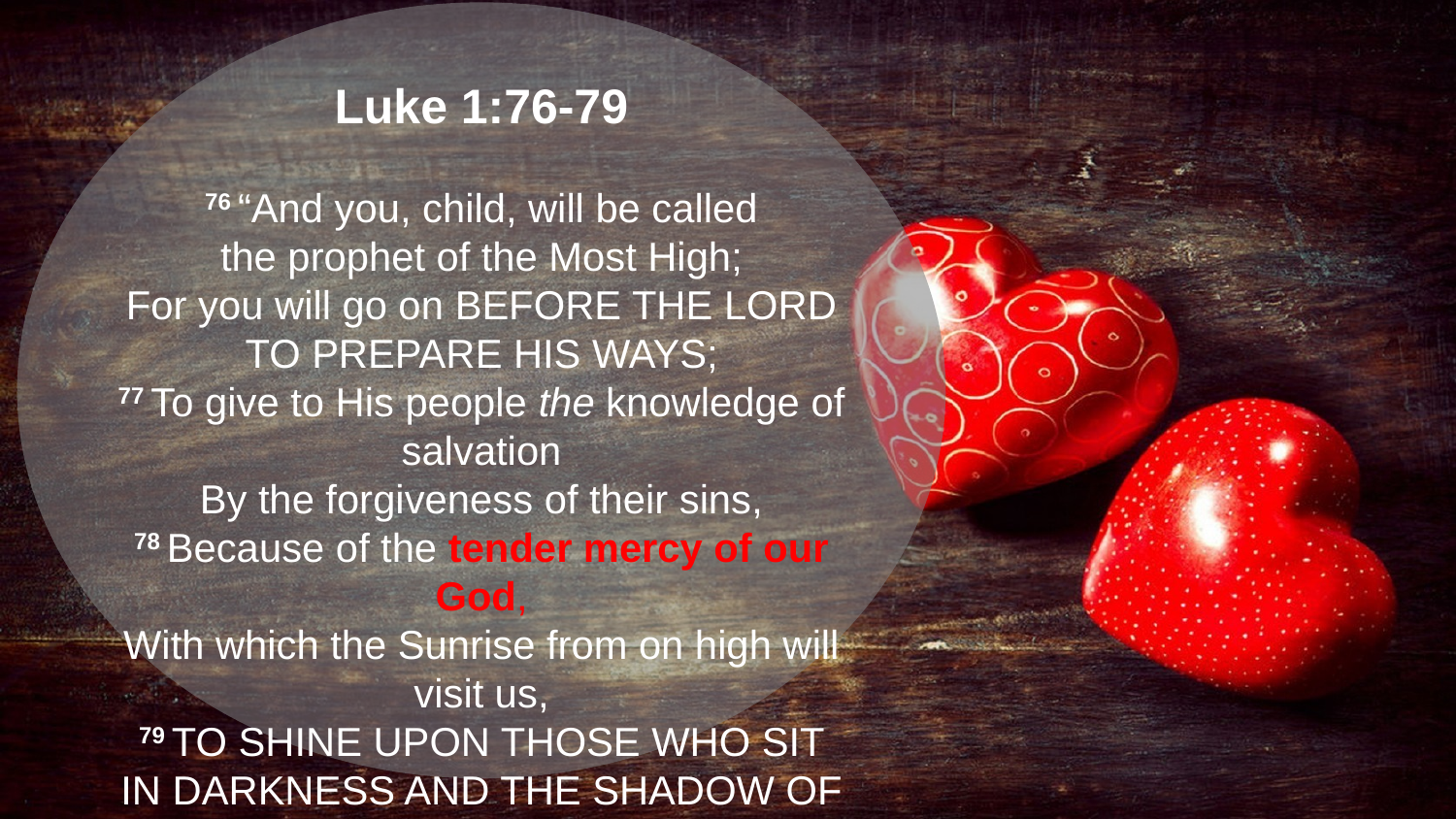

Luke 1:76-79

76 “And you, child, will be called the prophet of the Most High;
For you will go on before the Lord to prepare His ways;
77 To give to His people the knowledge of salvation
By the forgiveness of their sins,
78 Because of the tender mercy of our God,
With which the Sunrise from on high will visit us,
79 To shine upon those who sit in darkness and the shadow of death,
To guide our feet into the way of peace.”